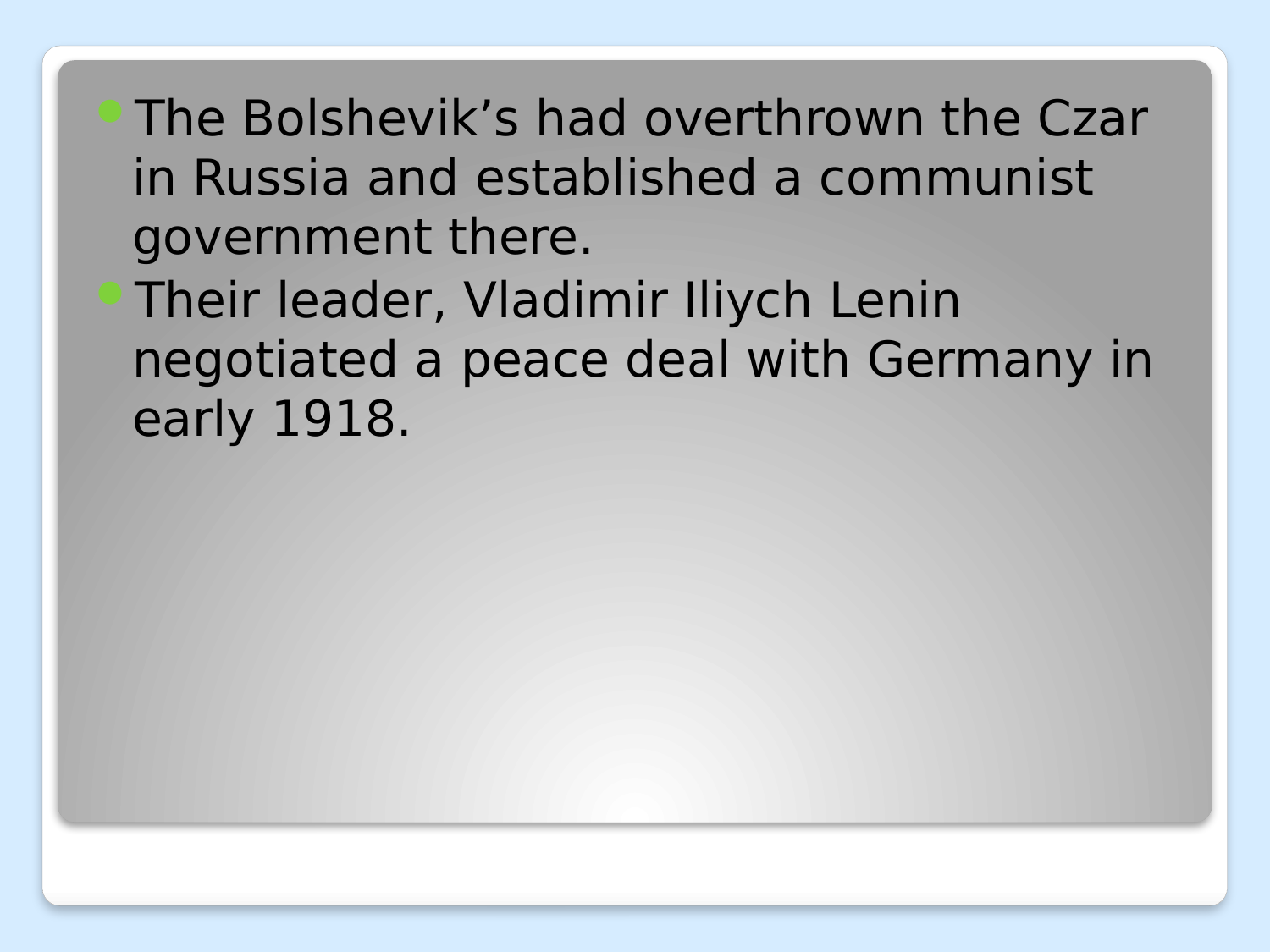

The Bolshevik’s had overthrown the Czar in Russia and established a communist government there.
Their leader, Vladimir Iliych Lenin negotiated a peace deal with Germany in early 1918.
#